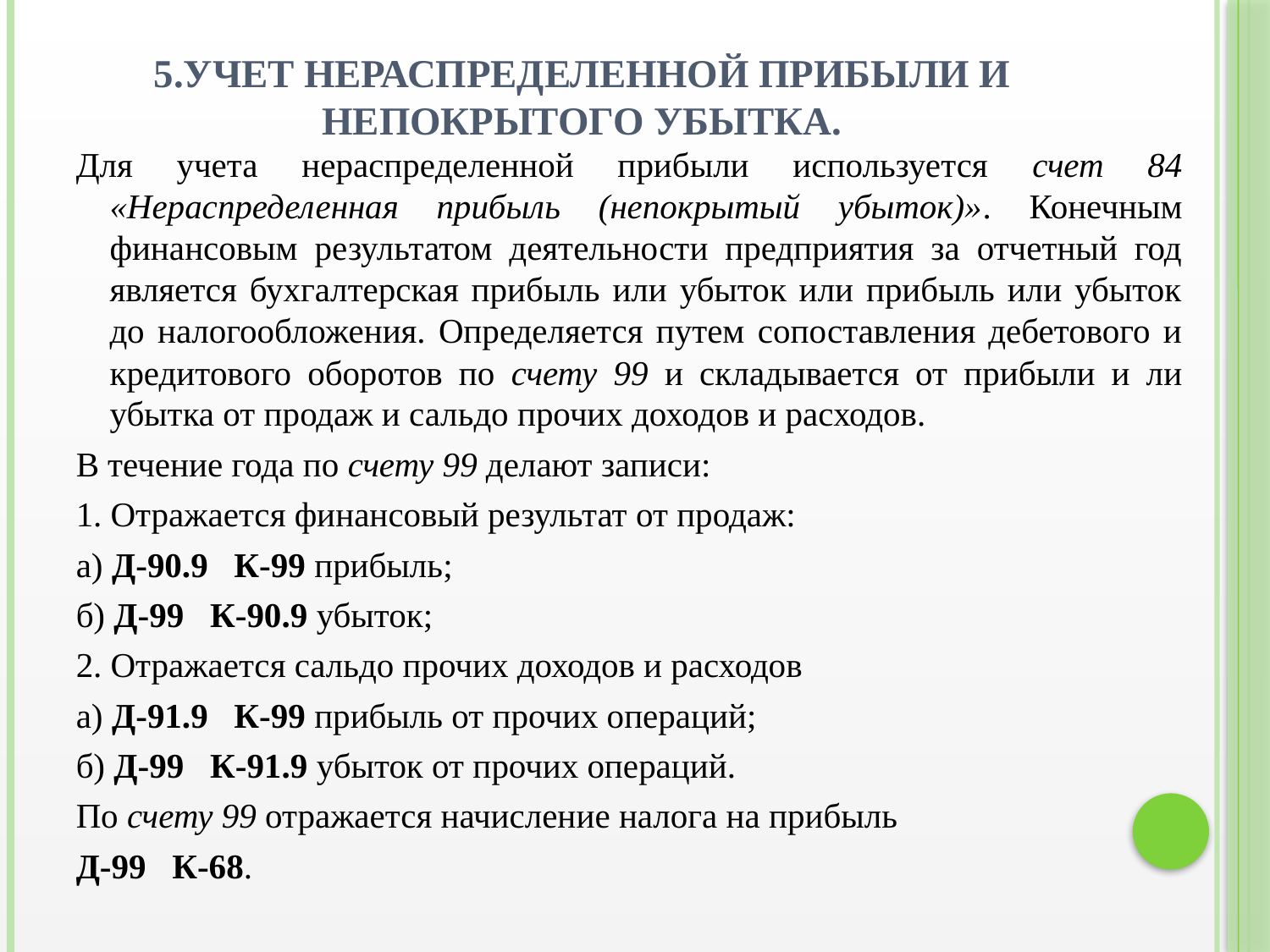

# 5.Учет нераспределенной прибыли и непокрытого убытка.
Для учета нераспределенной прибыли используется счет 84 «Нераспределенная прибыль (непокрытый убыток)». Конечным финансовым результатом деятельности предприятия за отчетный год является бухгалтерская прибыль или убыток или прибыль или убыток до налогообложения. Определяется путем сопоставления дебетового и кредитового оборотов по счету 99 и складывается от прибыли и ли убытка от продаж и сальдо прочих доходов и расходов.
В течение года по счету 99 делают записи:
1. Отражается финансовый результат от продаж:
а) Д-90.9   К-99 прибыль;
б) Д-99   К-90.9 убыток;
2. Отражается сальдо прочих доходов и расходов
а) Д-91.9   К-99 прибыль от прочих операций;
б) Д-99   К-91.9 убыток от прочих операций.
По счету 99 отражается начисление налога на прибыль
Д-99   К-68.